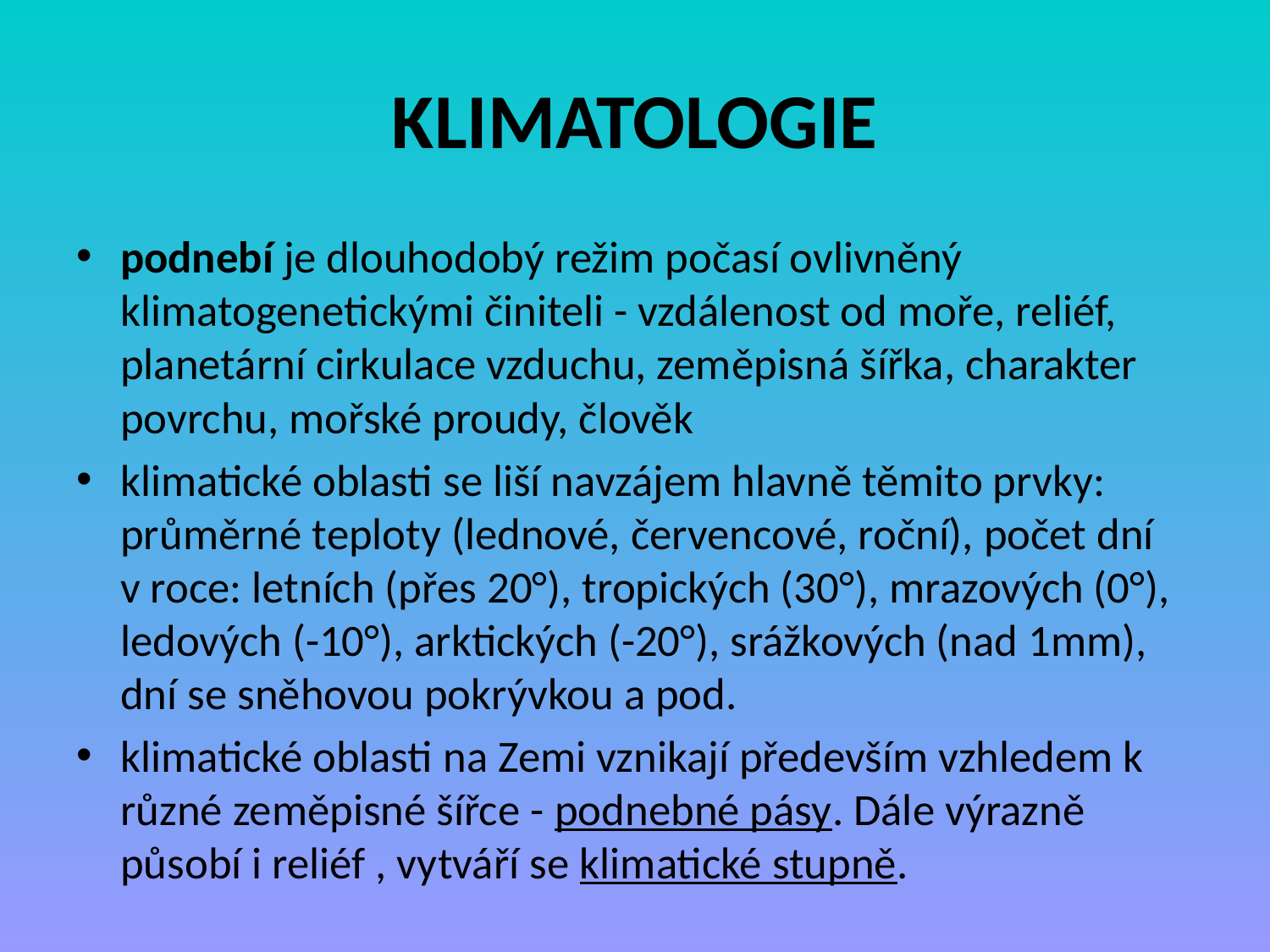

# KLIMATOLOGIE
podnebí je dlouhodobý režim počasí ovlivněný klimatogenetickými činiteli - vzdálenost od moře, reliéf, planetární cirkulace vzduchu, zeměpisná šířka, charakter povrchu, mořské proudy, člověk
klimatické oblasti se liší navzájem hlavně těmito prvky: průměrné teploty (lednové, červencové, roční), počet dní v roce: letních (přes 20°), tropických (30°), mrazových (0°), ledových (-10°), arktických (-20°), srážkových (nad 1mm), dní se sněhovou pokrývkou a pod.
klimatické oblasti na Zemi vznikají především vzhledem k různé zeměpisné šířce - podnebné pásy. Dále výrazně působí i reliéf , vytváří se klimatické stupně.